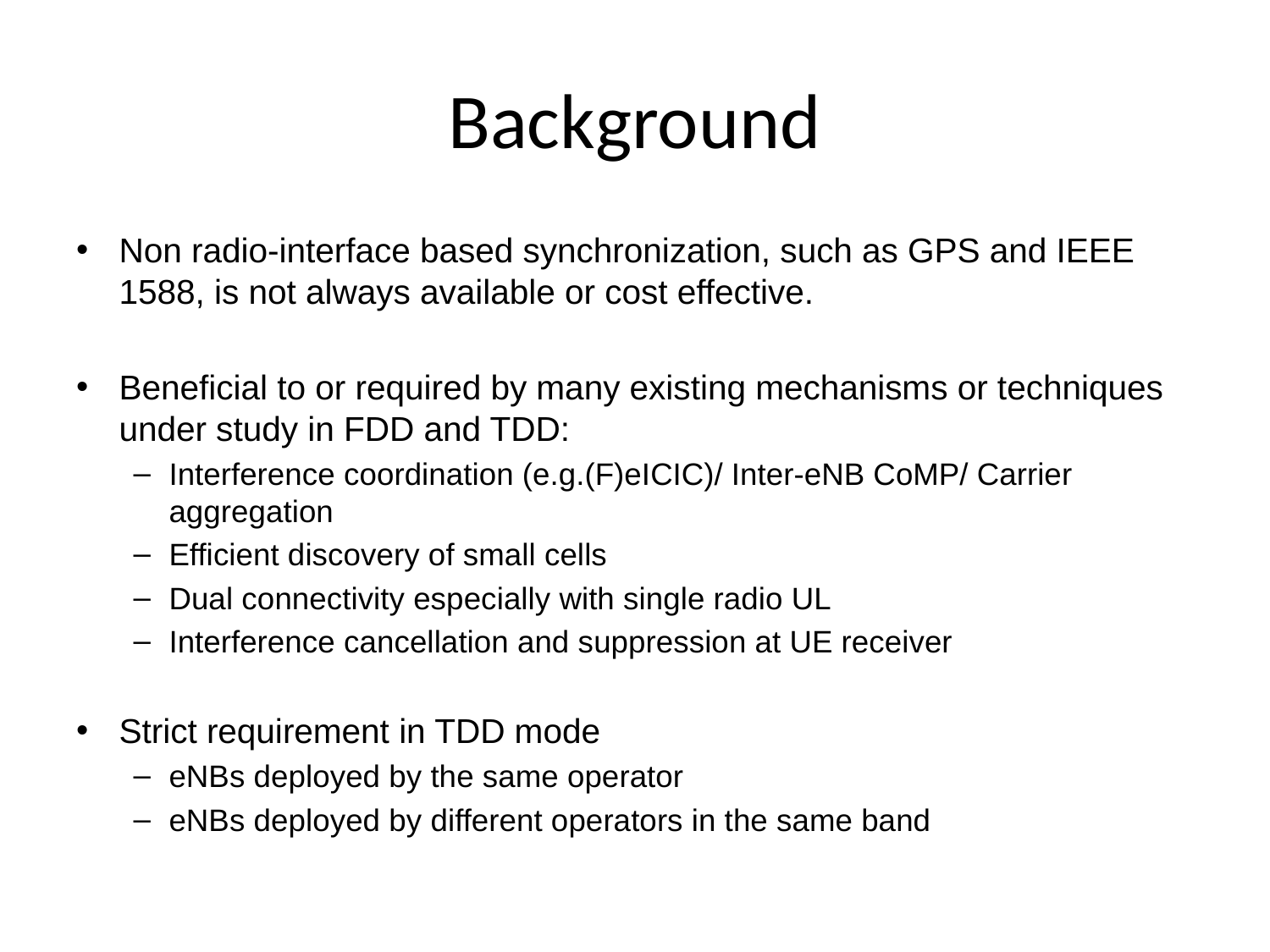

# Background
Non radio-interface based synchronization, such as GPS and IEEE 1588, is not always available or cost effective.

Beneficial to or required by many existing mechanisms or techniques under study in FDD and TDD:
Interference coordination (e.g.(F)eICIC)/ Inter-eNB CoMP/ Carrier aggregation
Efficient discovery of small cells
Dual connectivity especially with single radio UL
Interference cancellation and suppression at UE receiver

Strict requirement in TDD mode
eNBs deployed by the same operator
eNBs deployed by different operators in the same band